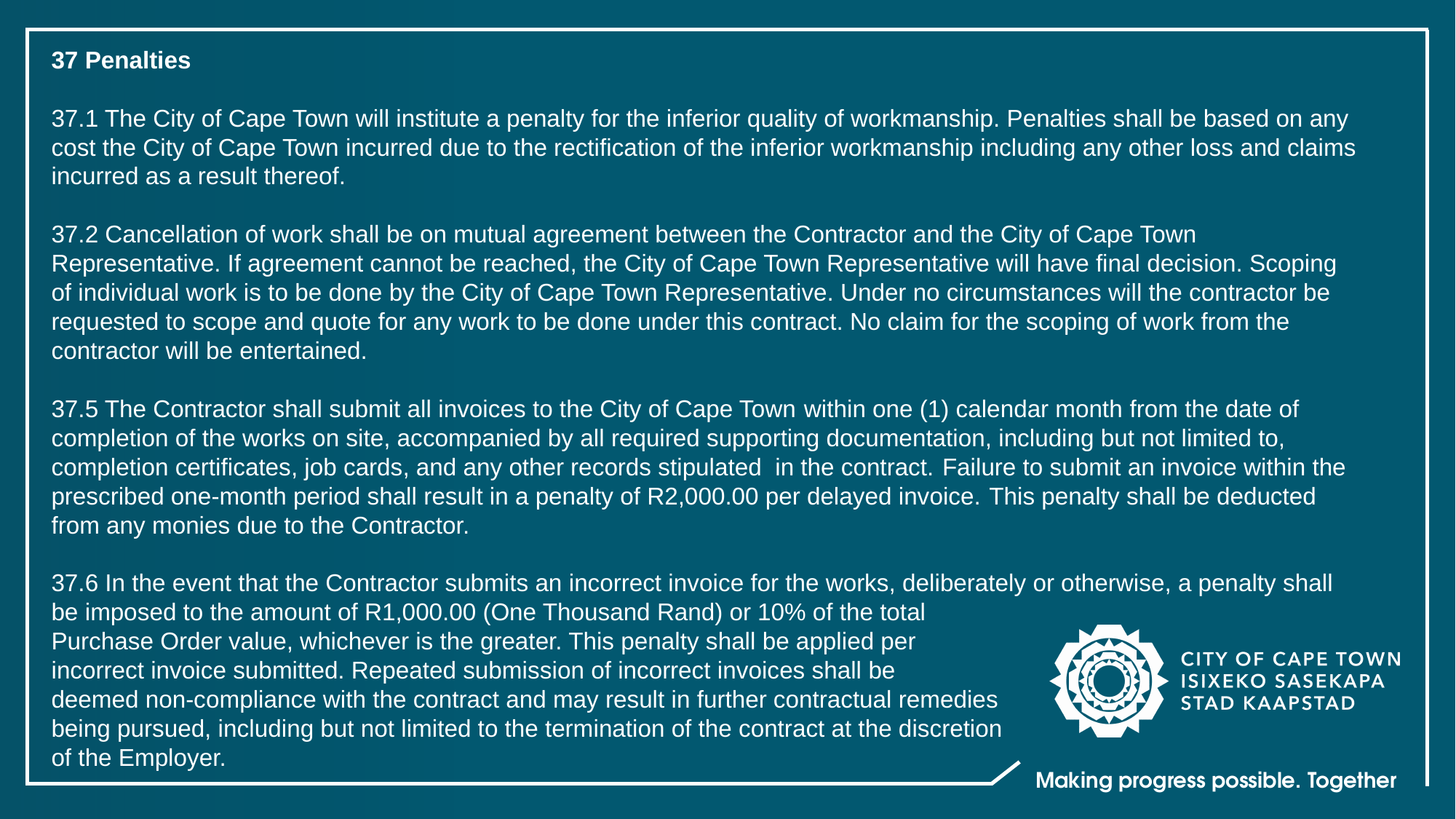

37 Penalties

37.1 The City of Cape Town will institute a penalty for the inferior quality of workmanship. Penalties shall be based on any cost the City of Cape Town incurred due to the rectification of the inferior workmanship including any other loss and claims incurred as a result thereof.

37.2 Cancellation of work shall be on mutual agreement between the Contractor and the City of Cape Town Representative. If agreement cannot be reached, the City of Cape Town Representative will have final decision. Scoping of individual work is to be done by the City of Cape Town Representative. Under no circumstances will the contractor be requested to scope and quote for any work to be done under this contract. No claim for the scoping of work from the contractor will be entertained.

37.5 The Contractor shall submit all invoices to the City of Cape Town within one (1) calendar month from the date of completion of the works on site, accompanied by all required supporting documentation, including but not limited to, completion certificates, job cards, and any other records stipulated  in the contract. Failure to submit an invoice within the prescribed one-month period shall result in a penalty of R2,000.00 per delayed invoice. This penalty shall be deducted from any monies due to the Contractor.

37.6 In the event that the Contractor submits an incorrect invoice for the works, deliberately or otherwise, a penalty shall be imposed to the amount of R1,000.00 (One Thousand Rand) or 10% of the total
Purchase Order value, whichever is the greater. This penalty shall be applied per
incorrect invoice submitted. Repeated submission of incorrect invoices shall be
deemed non-compliance with the contract and may result in further contractual remedies
being pursued, including but not limited to the termination of the contract at the discretion
of the Employer.